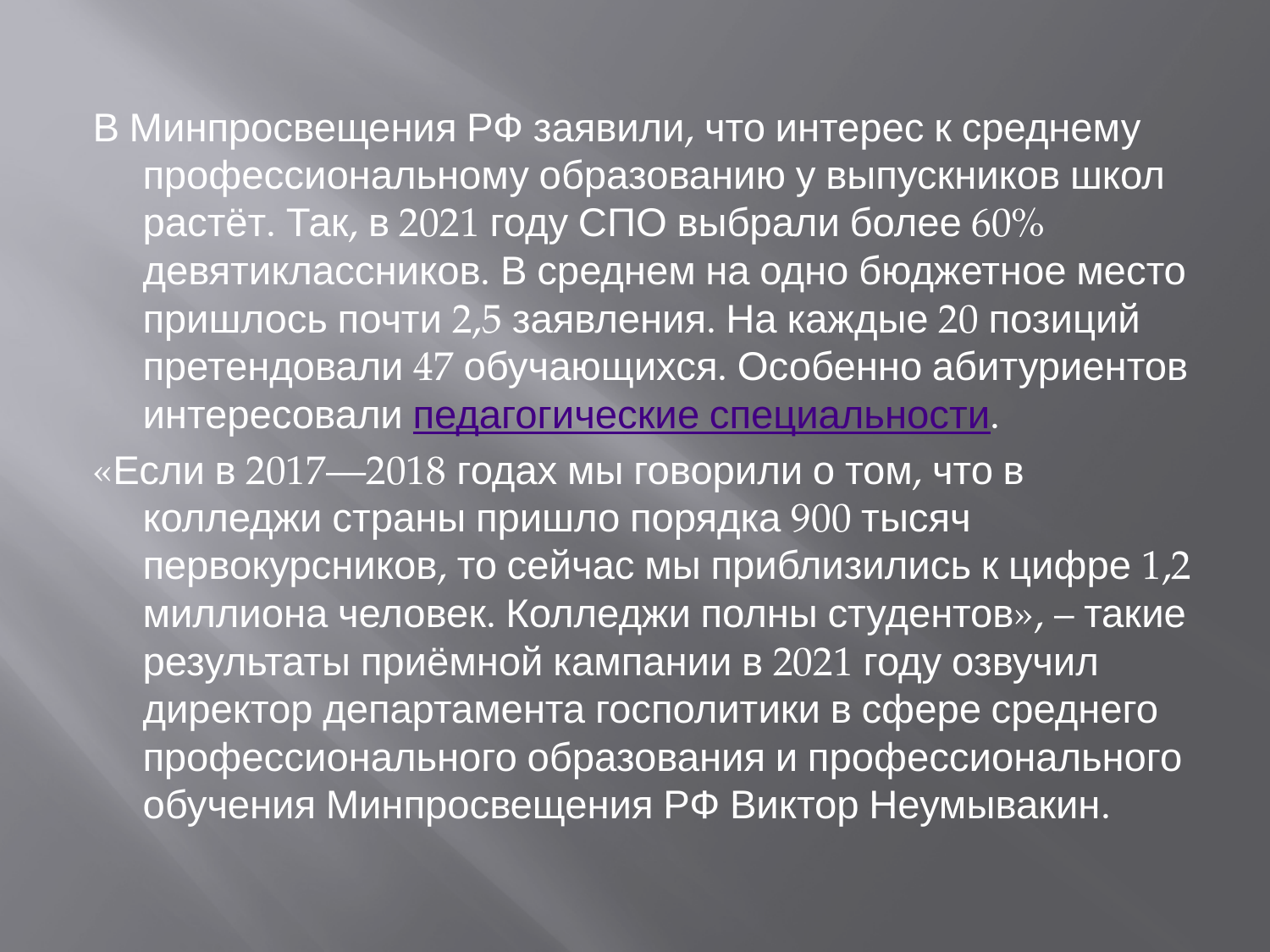

#
В Минпросвещения РФ заявили, что интерес к среднему профессиональному образованию у выпускников школ растёт. Так, в 2021 году СПО выбрали более 60% девятиклассников. В среднем на одно бюджетное место пришлось почти 2,5 заявления. На каждые 20 позиций претендовали 47 обучающихся. Особенно абитуриентов интересовали педагогические специальности.
«Если в 2017—2018 годах мы говорили о том, что в колледжи страны пришло порядка 900 тысяч первокурсников, то сейчас мы приблизились к цифре 1,2 миллиона человек. Колледжи полны студентов», – такие результаты приёмной кампании в 2021 году озвучил директор департамента госполитики в сфере среднего профессионального образования и профессионального обучения Минпросвещения РФ Виктор Неумывакин.